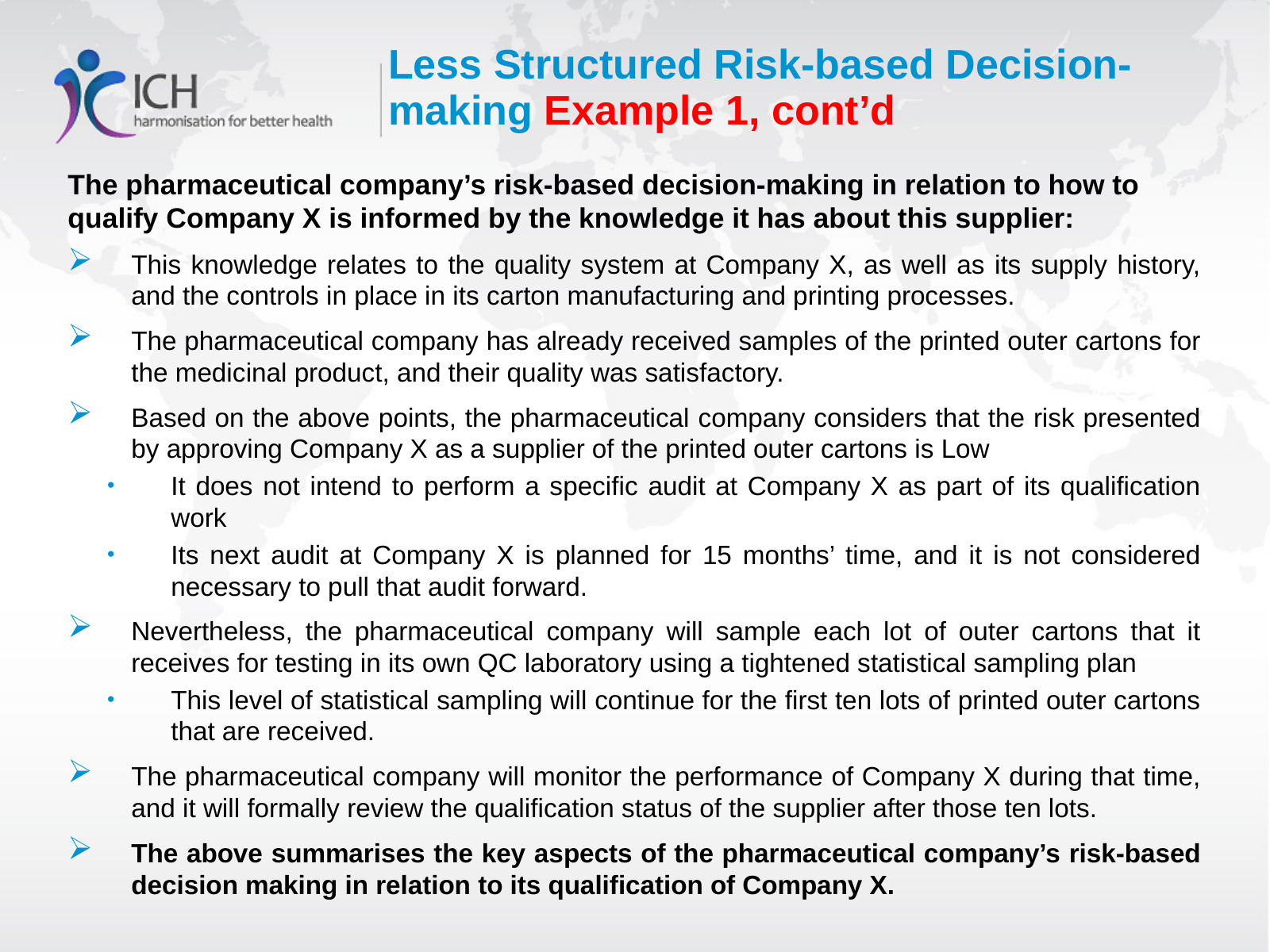

# Less Structured Risk-based Decision-making Example 1, cont’d
The pharmaceutical company’s risk-based decision-making in relation to how to qualify Company X is informed by the knowledge it has about this supplier:
This knowledge relates to the quality system at Company X, as well as its supply history, and the controls in place in its carton manufacturing and printing processes.
The pharmaceutical company has already received samples of the printed outer cartons for the medicinal product, and their quality was satisfactory.
Based on the above points, the pharmaceutical company considers that the risk presented by approving Company X as a supplier of the printed outer cartons is Low
It does not intend to perform a specific audit at Company X as part of its qualification work
Its next audit at Company X is planned for 15 months’ time, and it is not considered necessary to pull that audit forward.
Nevertheless, the pharmaceutical company will sample each lot of outer cartons that it receives for testing in its own QC laboratory using a tightened statistical sampling plan
This level of statistical sampling will continue for the first ten lots of printed outer cartons that are received.
The pharmaceutical company will monitor the performance of Company X during that time, and it will formally review the qualification status of the supplier after those ten lots.
The above summarises the key aspects of the pharmaceutical company’s risk-based decision making in relation to its qualification of Company X.